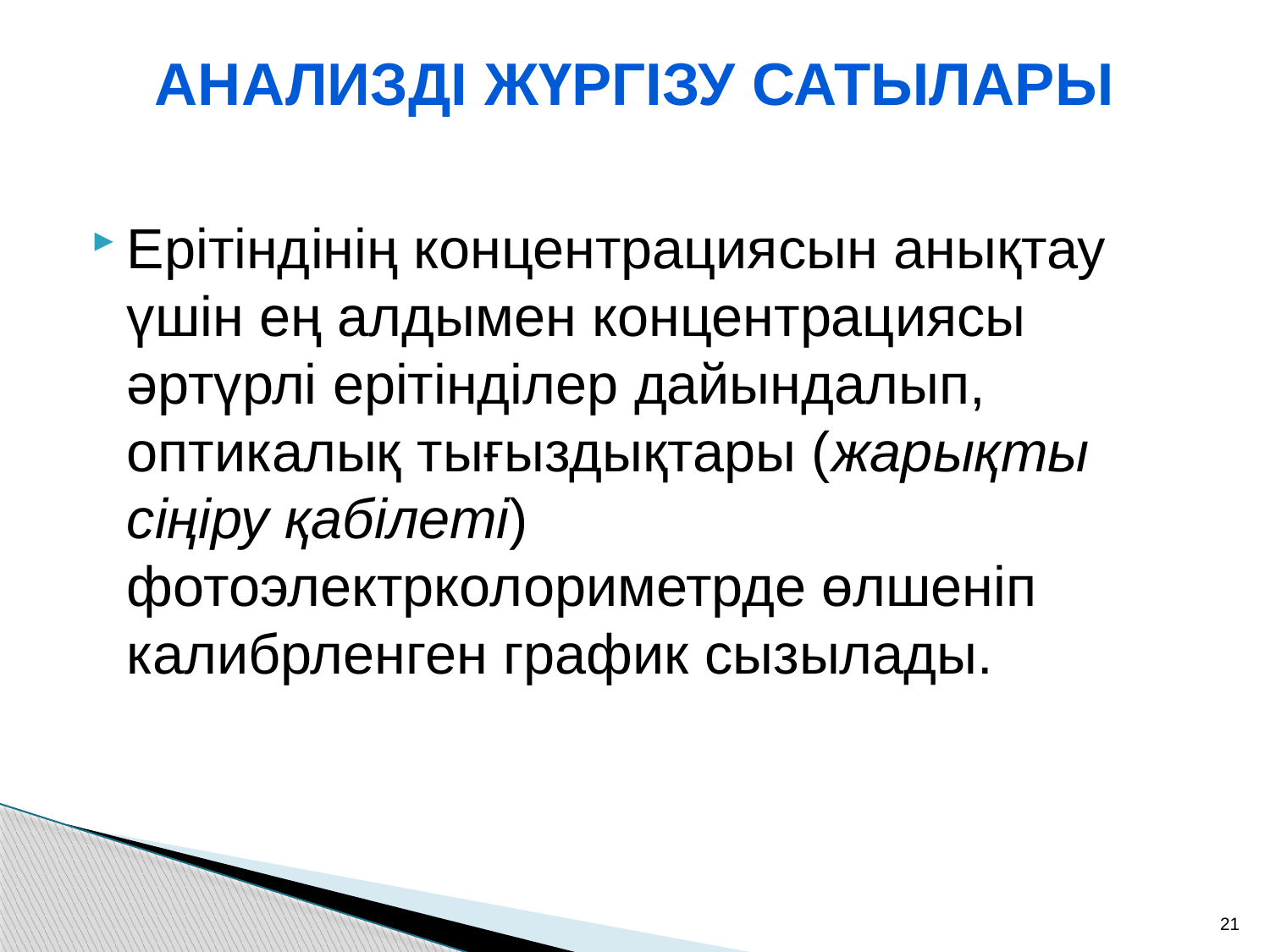

# Анализді жүргізу сатылары
Ерітіндінің концентрациясын анықтау үшін ең алдымен концентрациясы әртүрлі ерітінділер дайындалып, оптикалық тығыздықтары (жарықты сіңіру қабілеті) фотоэлектрколориметрде өлшеніп калибрленген график сызылады.

21